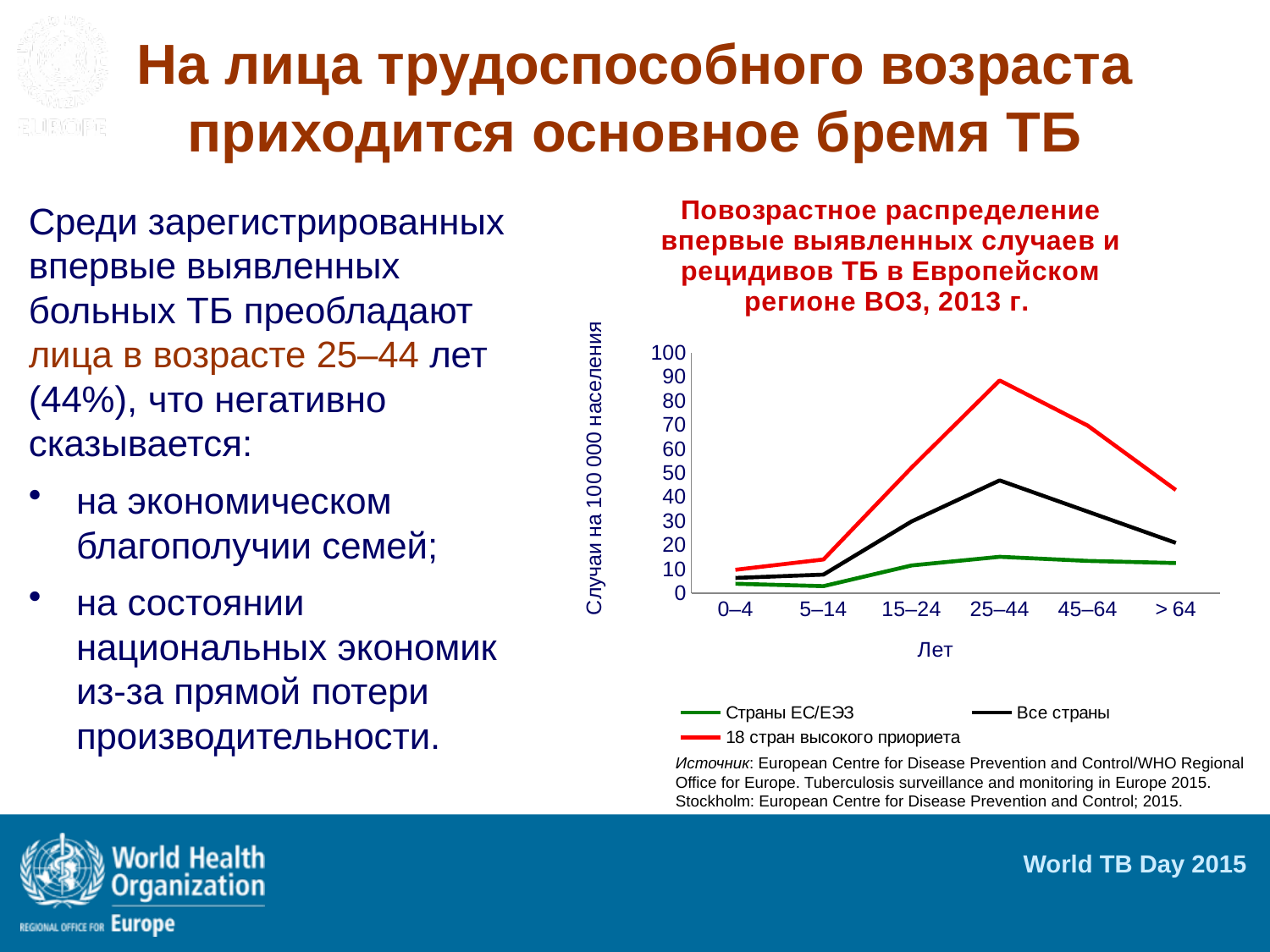

# На лица трудоспособного возраста приходится основное бремя ТБ

### Chart: Повозрастное распределение впервые выявленных случаев и рецидивов ТБ в Европейском регионе ВОЗ, 2013 г.

| Category | Страны ЕС/ЕЭЗ | Все страны | 18 стран высокого приориета |
|---|---|---|---|
| 0–4 | 3.9 | 6.3 | 9.700000000000001 |
| 5–14 | 2.9 | 7.7 | 14.0 |
| 15–24 | 11.5 | 29.8 | 52.2 |
| 25–44 | 15.1 | 46.9 | 88.5 |
| 45–64 | 13.4 | 33.9 | 69.7 |
| > 64 | 12.5 | 20.9 | 42.9 |
Среди зарегистрированных впервые выявленных больных ТБ преобладают лица в возрасте 25–44 лет (44%), что негативно сказывается:
на экономическом благополучии семей;
на состоянии национальных экономик из-за прямой потери производительности.
Источник: European Centre for Disease Prevention and Control/WHO Regional Office for Europe. Tuberculosis surveillance and monitoring in Europe 2015.
Stockholm: European Centre for Disease Prevention and Control; 2015.